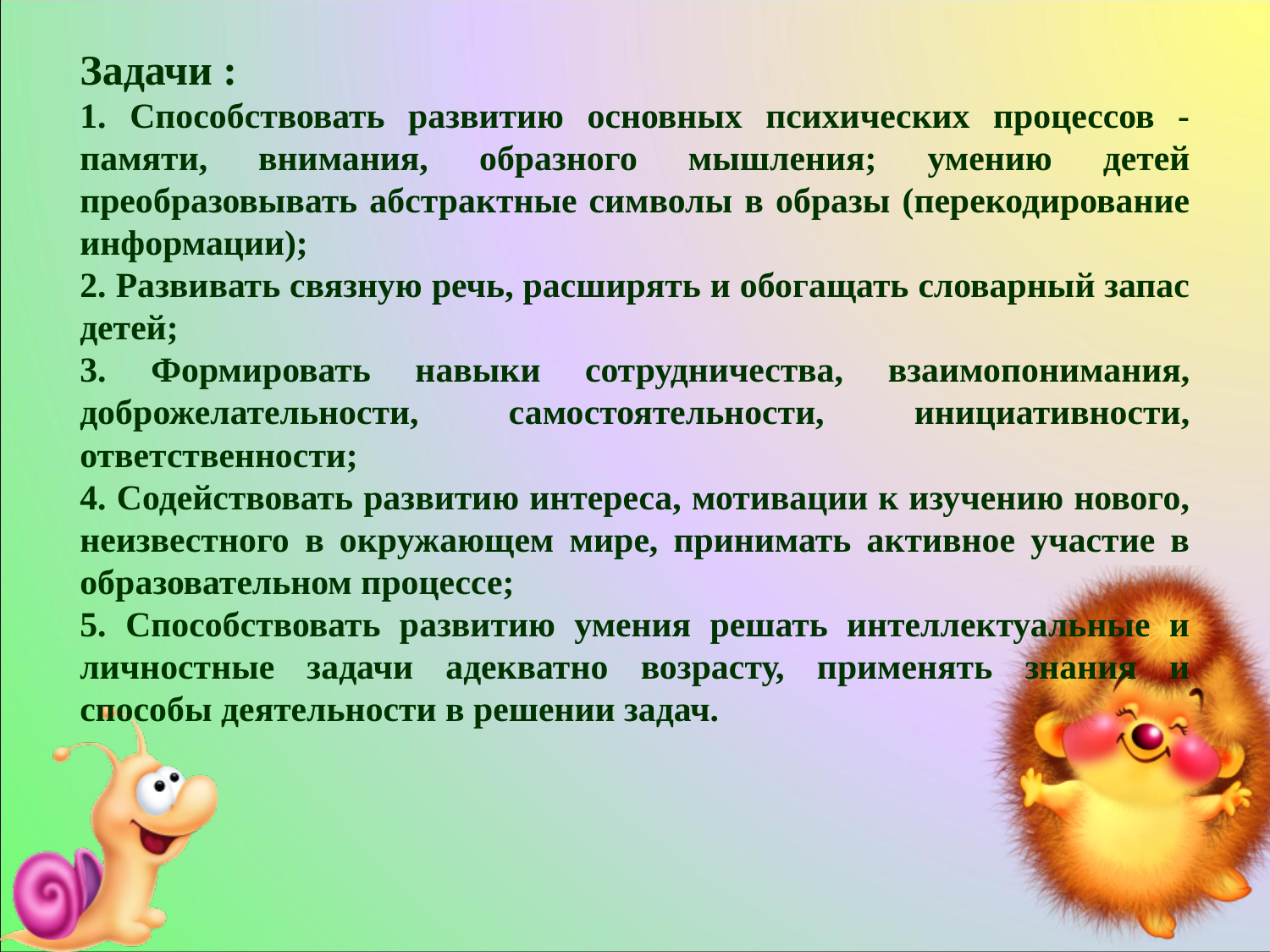

Задачи :
1. Способствовать развитию основных психических процессов - памяти, внимания, образного мышления; умению детей преобразовывать абстрактные символы в образы (перекодирование информации);
2. Развивать связную речь, расширять и обогащать словарный запас детей;
3. Формировать навыки сотрудничества, взаимопонимания, доброжелательности, самостоятельности, инициативности, ответственности;
4. Содействовать развитию интереса, мотивации к изучению нового, неизвестного в окружающем мире, принимать активное участие в образовательном процессе;
5. Способствовать развитию умения решать интеллектуальные и личностные задачи адекватно возрасту, применять знания и способы деятельности в решении задач.